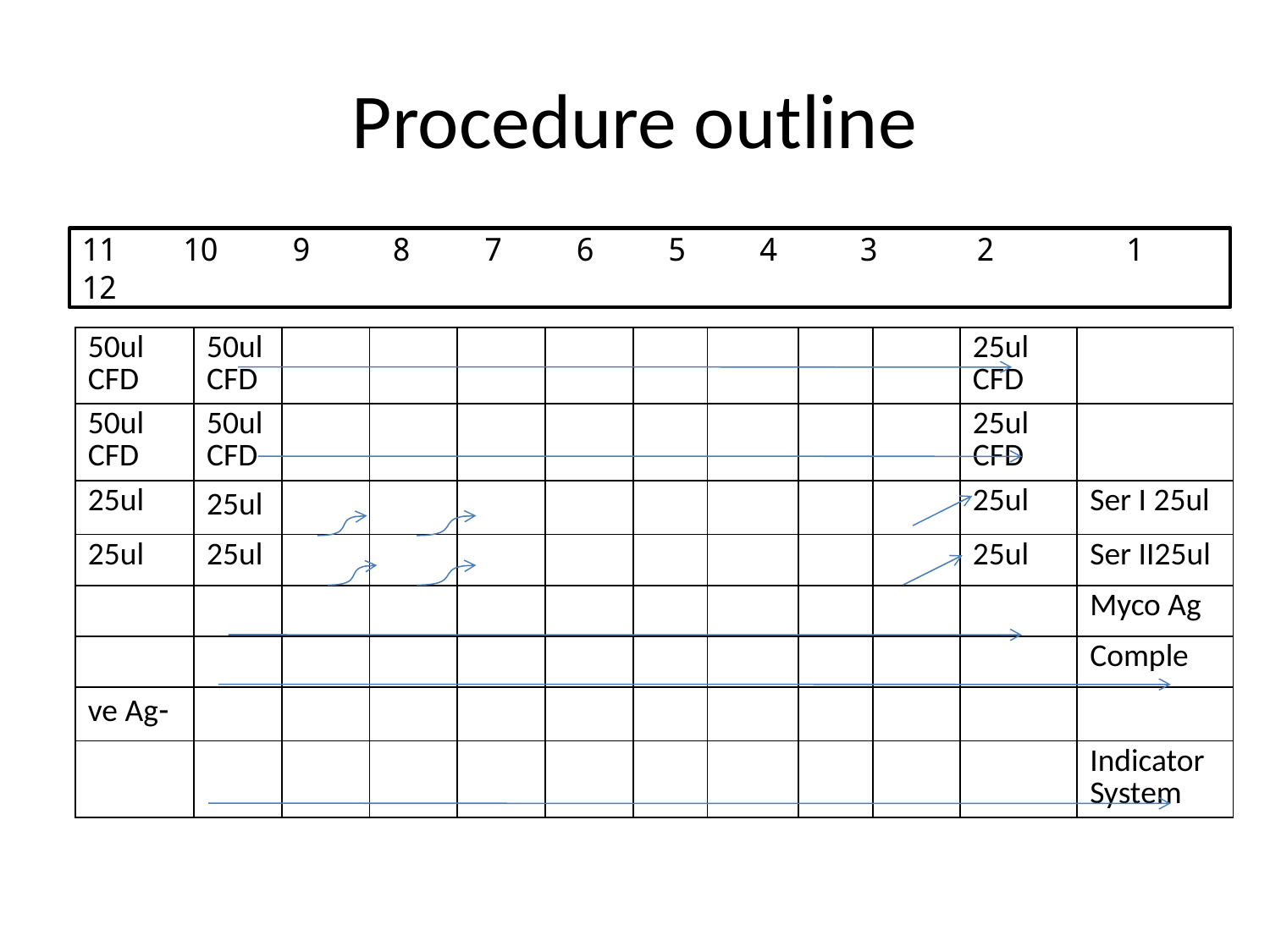

# Procedure outline
        1                2            3          4         5         6         7         8          9         10        11          12
| 50ul CFD | 50ul CFD |  |  |  |  |  |  |  |  | 25ul CFD |  |
| --- | --- | --- | --- | --- | --- | --- | --- | --- | --- | --- | --- |
| 50ul CFD | 50ul CFD |  |  |  |  |  |  |  |  | 25ul CFD |  |
| 25ul | 25ul |  |  |  |  |  |  |  |  | 25ul | Ser I 25ul |
| 25ul | 25ul |  |  |  |  |  |  |  |  | 25ul | Ser II25ul |
|  |  |  |  |  |  |  |  |  |  |  | Myco Ag |
|  |  |  |  |  |  |  |  |  |  |  | Comple |
| -ve Ag |  |  |  |  |  |  |  |  |  |  |  |
|  |  |  |  |  |  |  |  |  |  |  | Indicator System |